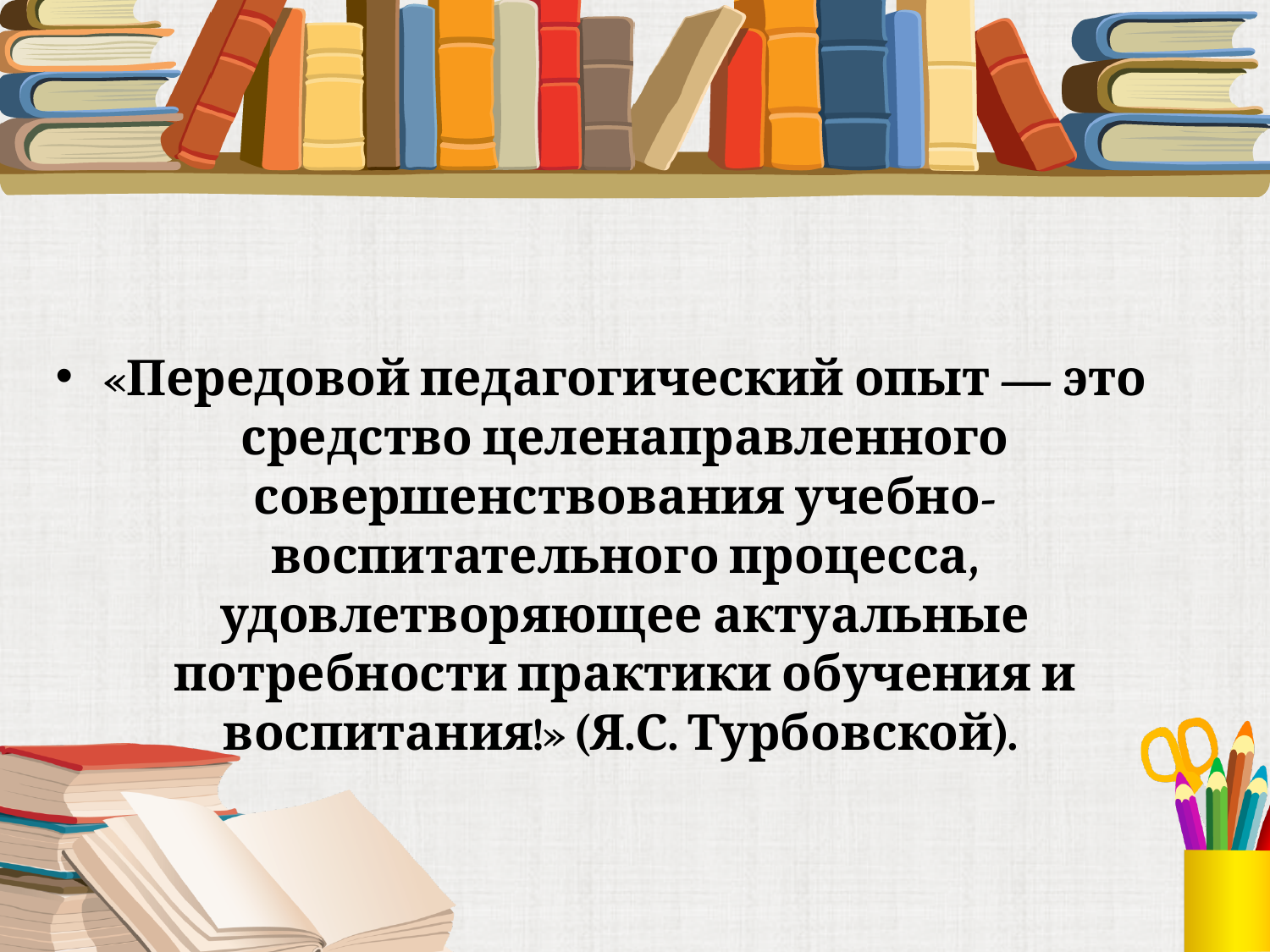

#

«Передовой педагогический опыт — это средство целенаправленного совершенствования учебно-воспитательного процесса, удовлетворяющее актуальные потребности практики обучения и воспитания!» (Я.С. Турбовской).